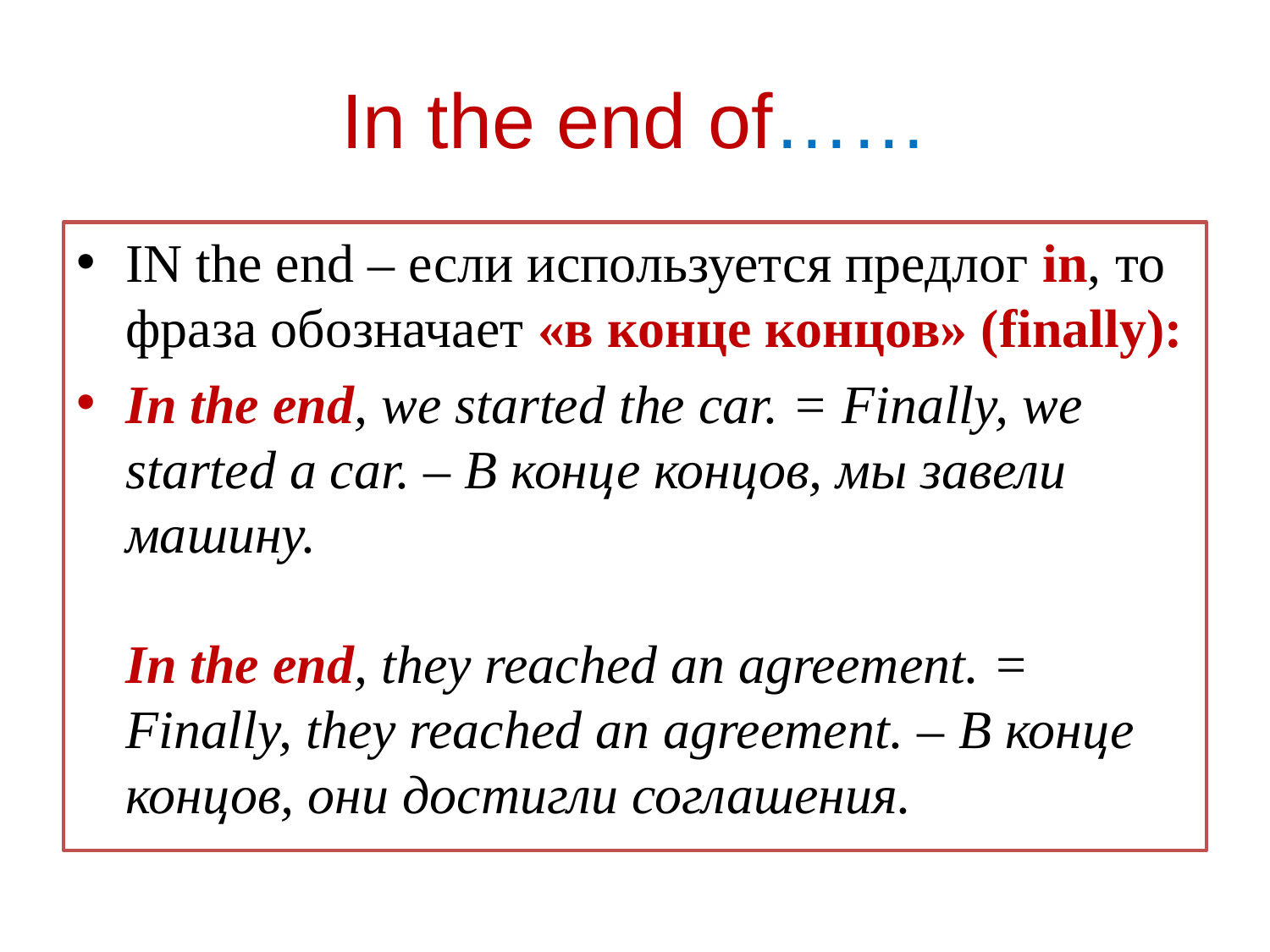

# In the end of……
IN the end – если используется предлог in, то фраза обозначает «в конце концов» (finally):
In the end, we started the car. = Finally, we started a car. – В конце концов, мы завели машину.
In the end, they reached an agreement. = Finally, they reached an agreement. – В конце концов, они достигли соглашения.